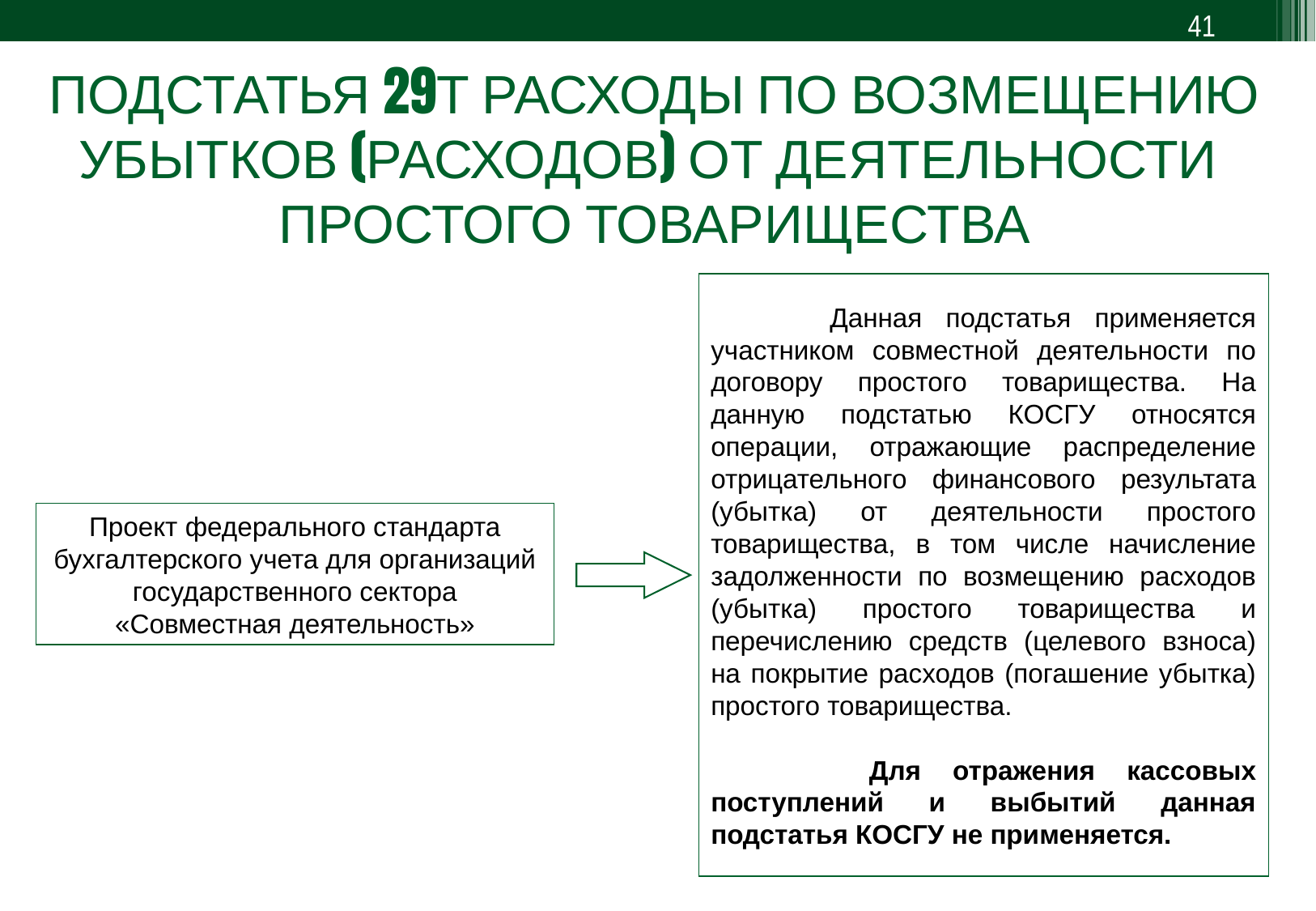

41
ПОДСТАТЬЯ 29Т РАСХОДЫ ПО ВОЗМЕЩЕНИЮ УБЫТКОВ (РАСХОДОВ) ОТ ДЕЯТЕЛЬНОСТИ
ПРОСТОГО ТОВАРИЩЕСТВА
     Данная подстатья применяется участником совместной деятельности по договору простого товарищества. На данную подстатью КОСГУ относятся операции, отражающие распределение отрицательного финансового результата (убытка) от деятельности простого товарищества, в том числе начисление задолженности по возмещению расходов (убытка) простого товарищества и перечислению средств (целевого взноса) на покрытие расходов (погашение убытка) простого товарищества.

     Для отражения кассовых поступлений и выбытий данная подстатья КОСГУ не применяется.
Проект федерального стандарта бухгалтерского учета для организаций государственного сектора «Совместная деятельность»